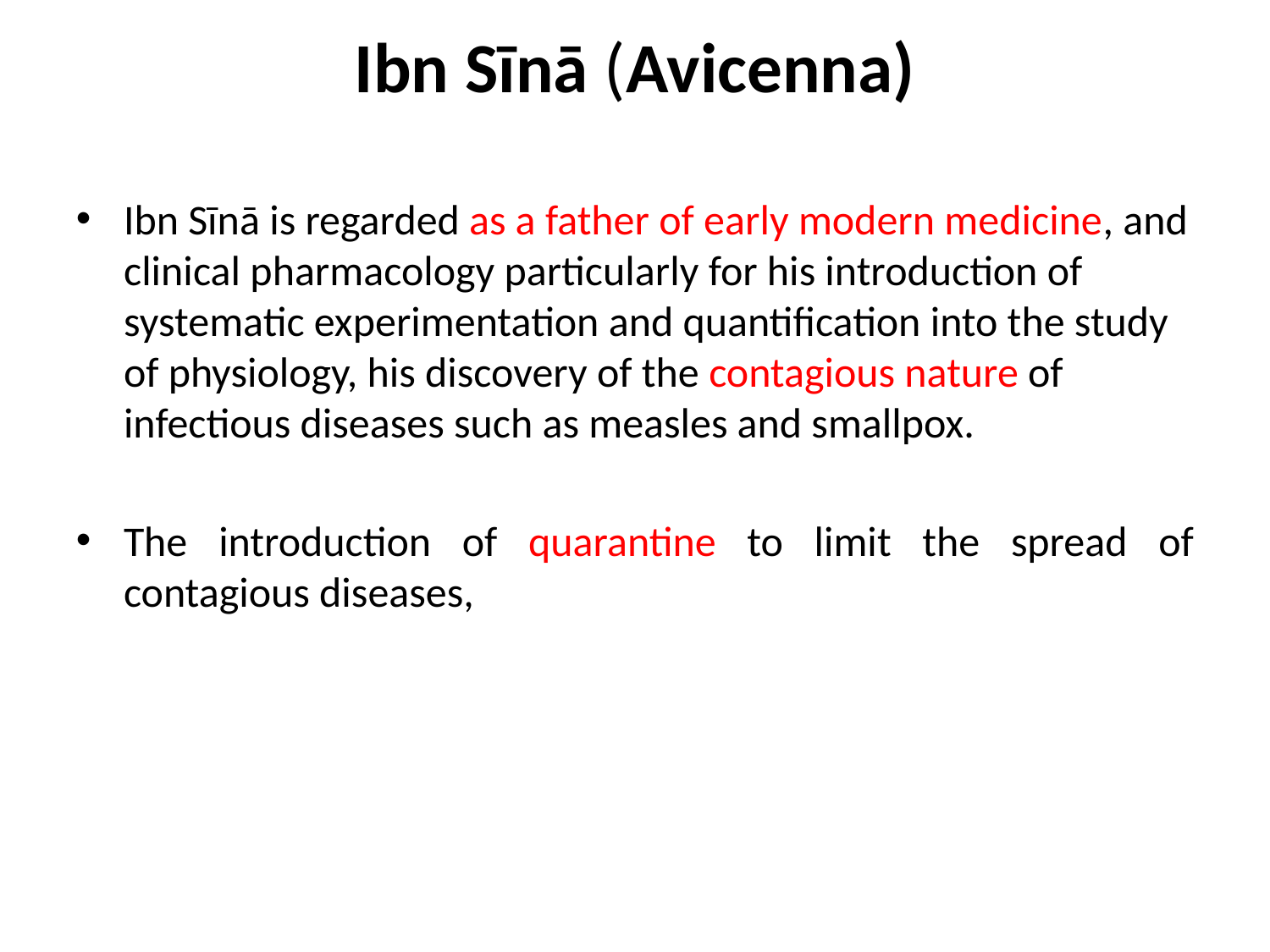

Ibn Sīnā (Avicenna)
Ibn Sīnā is regarded as a father of early modern medicine, and clinical pharmacology particularly for his introduction of systematic experimentation and quantification into the study of physiology, his discovery of the contagious nature of infectious diseases such as measles and smallpox.

The introduction of quarantine to limit the spread of contagious diseases,